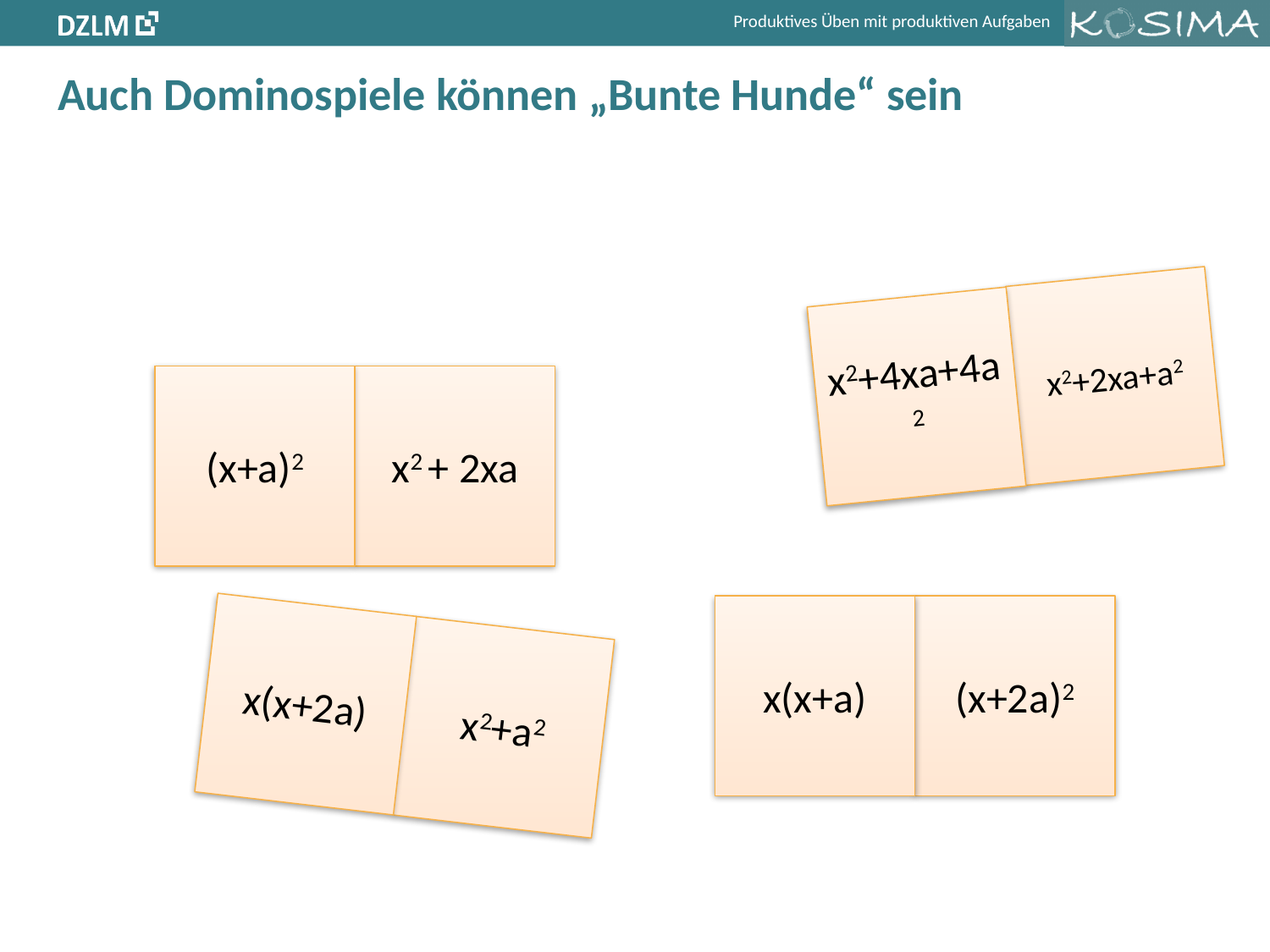

# Auch Dominospiele können „Bunte Hunde“ sein

x2+2xa+a2
x2+4xa+4a2
(x+a)2
x2 + 2xa
x(x+a)
(x+2a)2
x(x+2a)
x2+a2